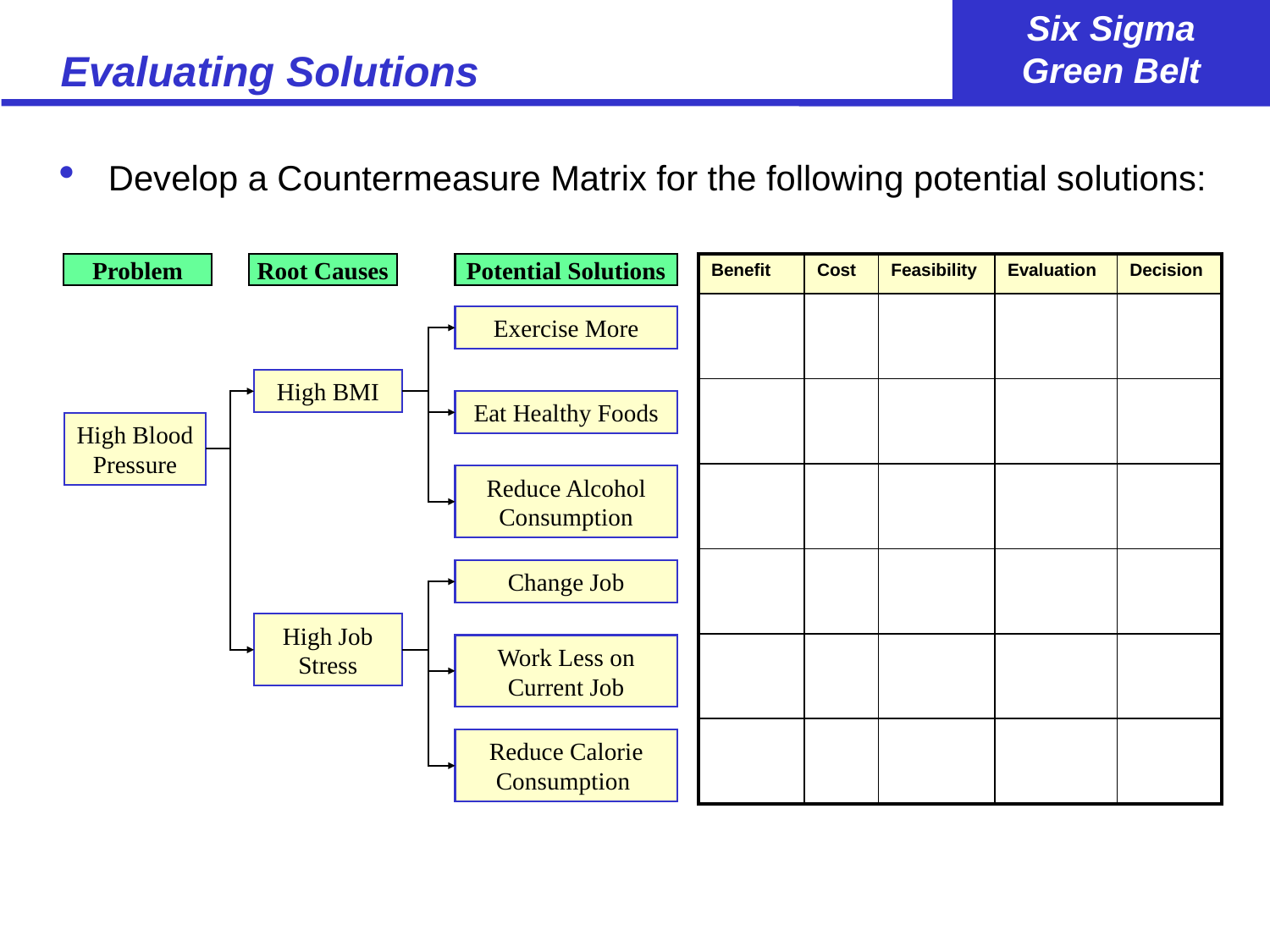

# Evaluating Solutions
Develop a Countermeasure Matrix for the following potential solutions:
Problem
Root Causes
Potential Solutions
| Benefit | Cost | Feasibility | Evaluation | Decision |
| --- | --- | --- | --- | --- |
|  |  |  |  |  |
|  |  |  |  |  |
|  |  |  |  |  |
|  |  |  |  |  |
|  |  |  |  |  |
|  |  |  |  |  |
Exercise More
High BMI
Eat Healthy Foods
High Blood
Pressure
Reduce Alcohol Consumption
Change Job
High Job Stress
Work Less on Current Job
Reduce Calorie Consumption